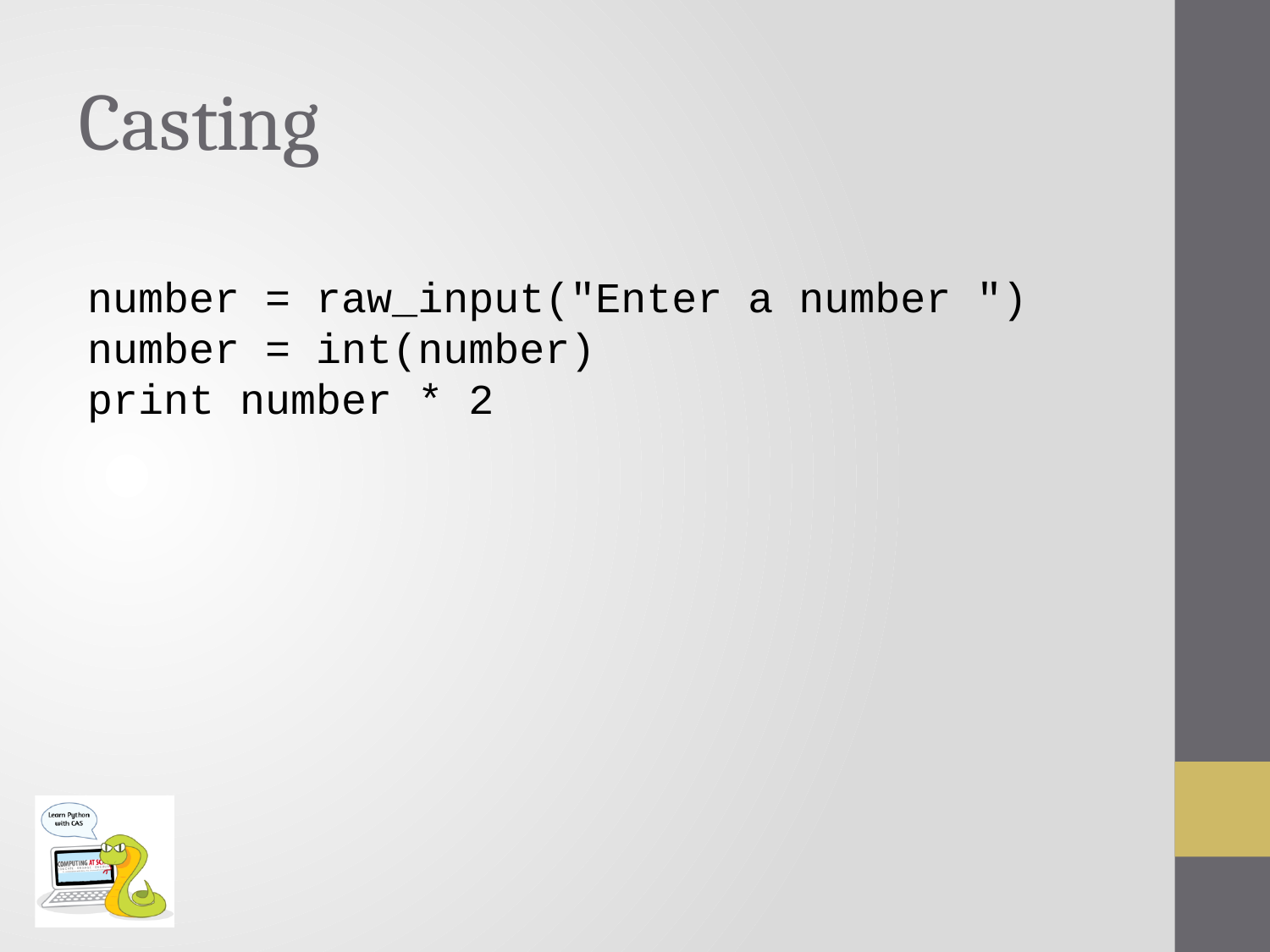

# Casting
number = raw_input("Enter a number ")
number = int(number)
print number * 2